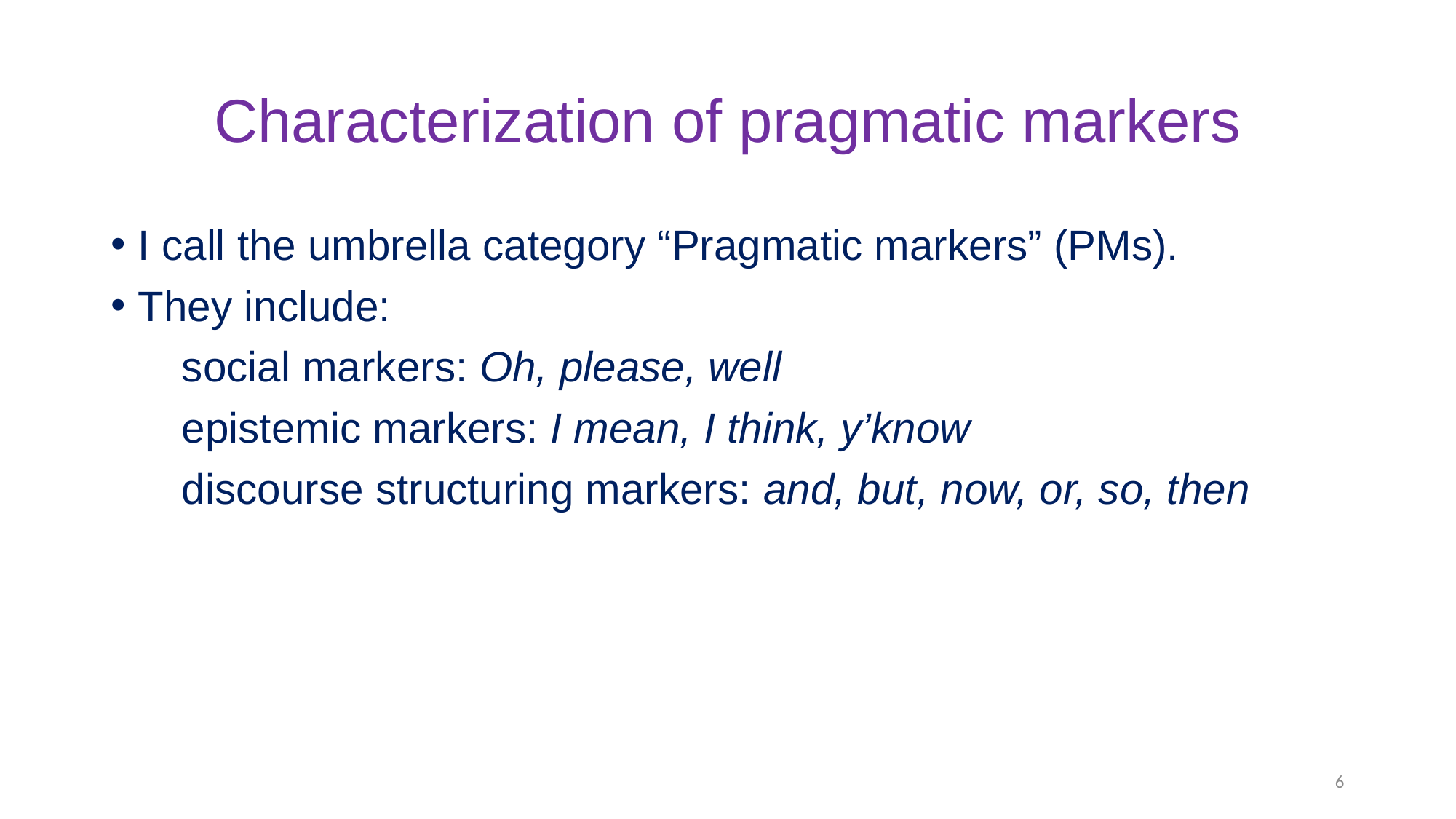

# Characterization of pragmatic markers
I call the umbrella category “Pragmatic markers” (PMs).
They include:
      social markers: Oh, please, well
      epistemic markers: I mean, I think, y’know
      discourse structuring markers: and, but, now, or, so, then

6